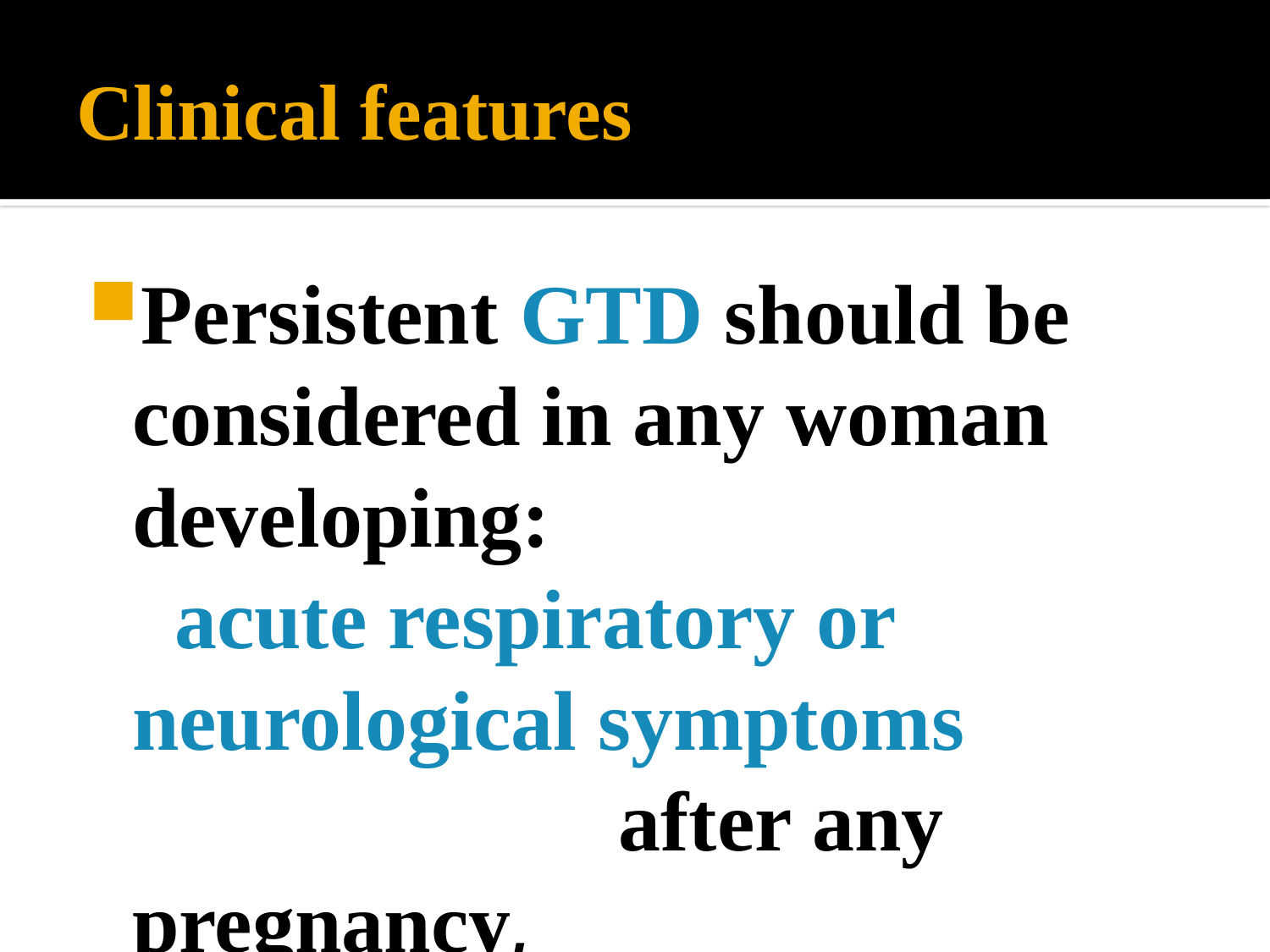

# Clinical features
Persistent GTD should be considered in any woman developing:                                 acute respiratory or    neurological symptoms                                  after any pregnancy.